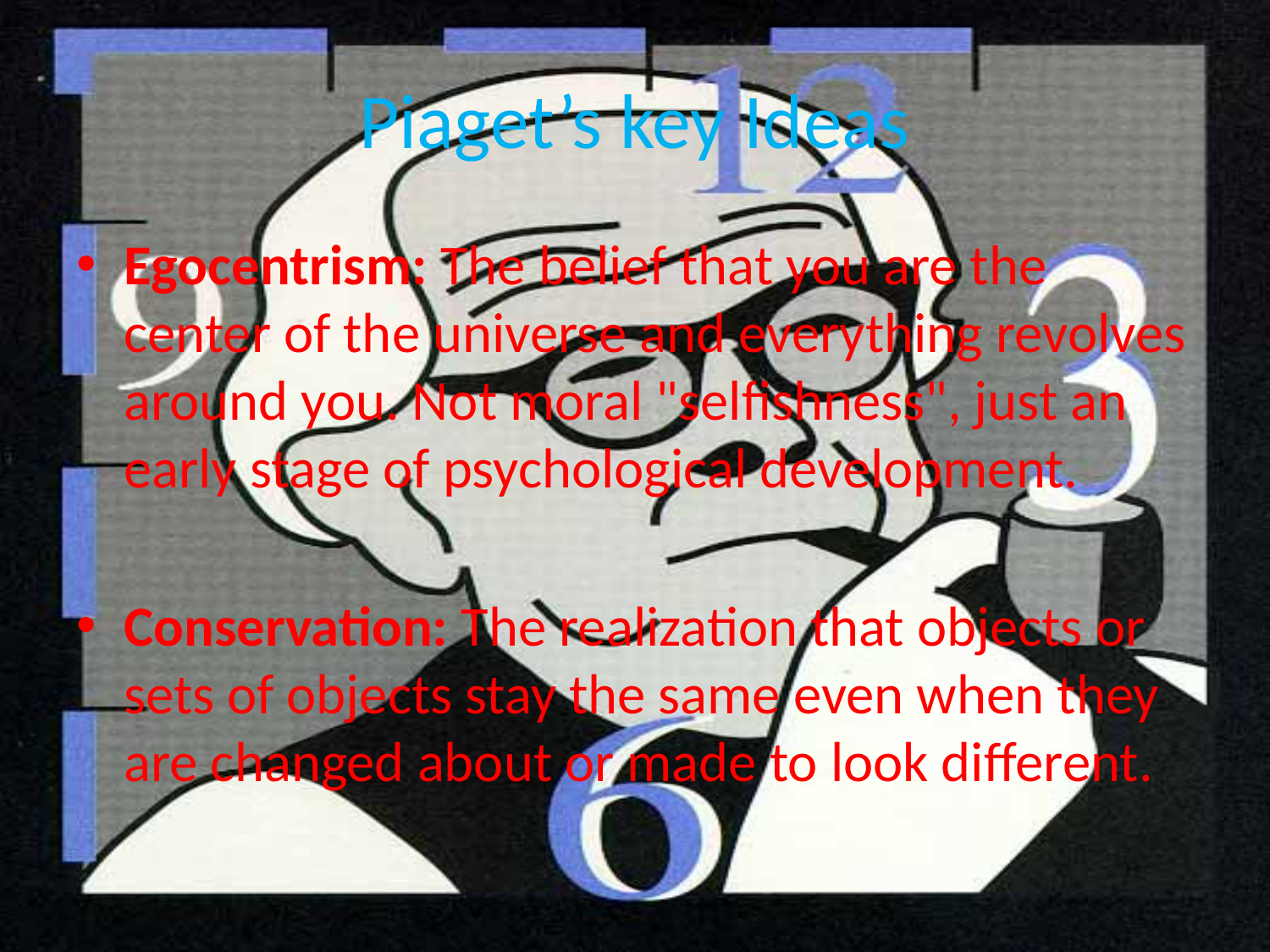

# Piaget’s key Ideas
Egocentrism: The belief that you are the center of the universe and everything revolves around you. Not moral "selfishness", just an early stage of psychological development.

Conservation: The realization that objects or sets of objects stay the same even when they are changed about or made to look different.